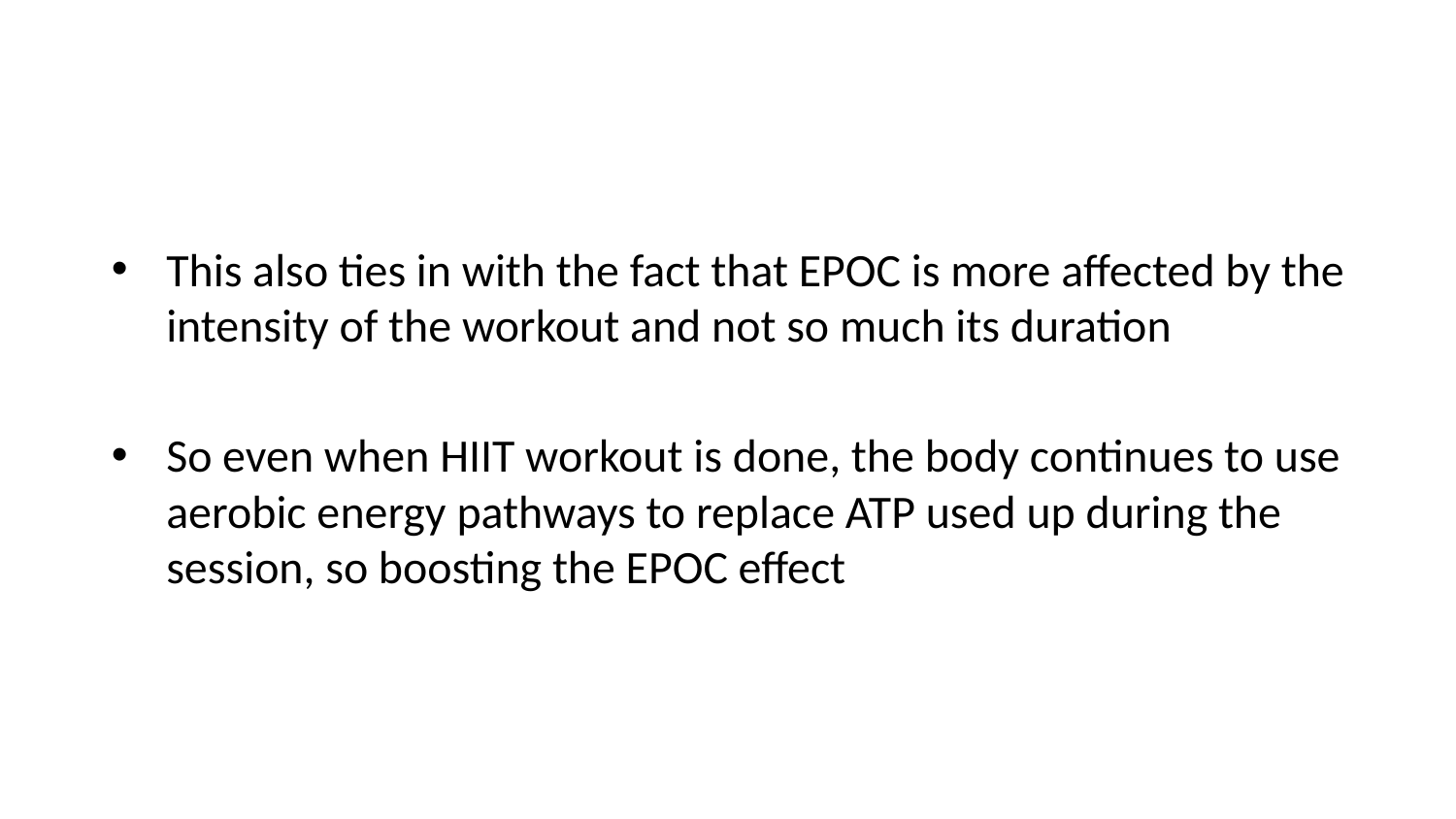

This also ties in with the fact that EPOC is more affected by the intensity of the workout and not so much its duration

So even when HIIT workout is done, the body continues to use aerobic energy pathways to replace ATP used up during the session, so boosting the EPOC effect